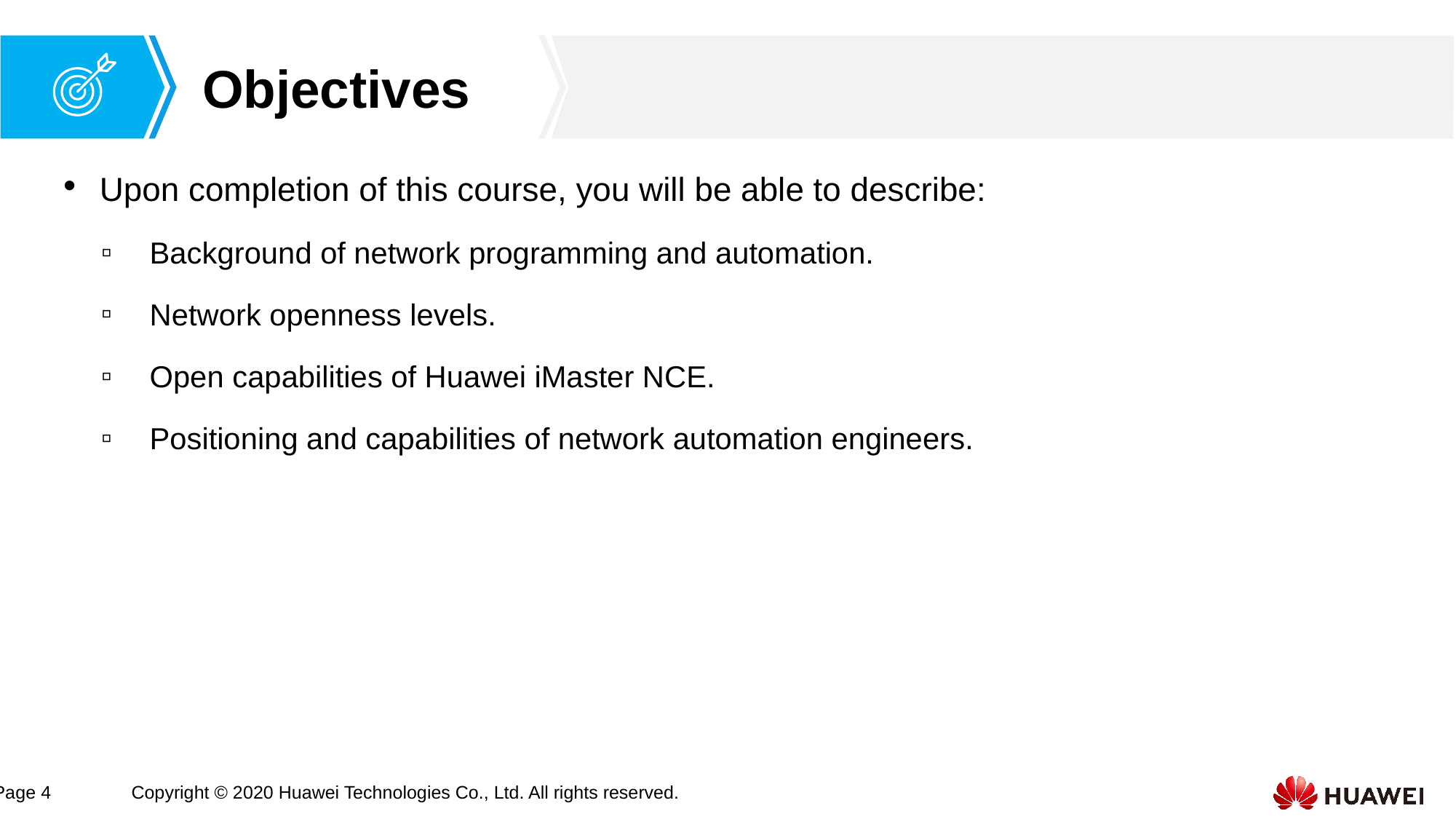

Upon completion of this course, you will be able to describe:
Background of network programming and automation.
Network openness levels.
Open capabilities of Huawei iMaster NCE.
Positioning and capabilities of network automation engineers.